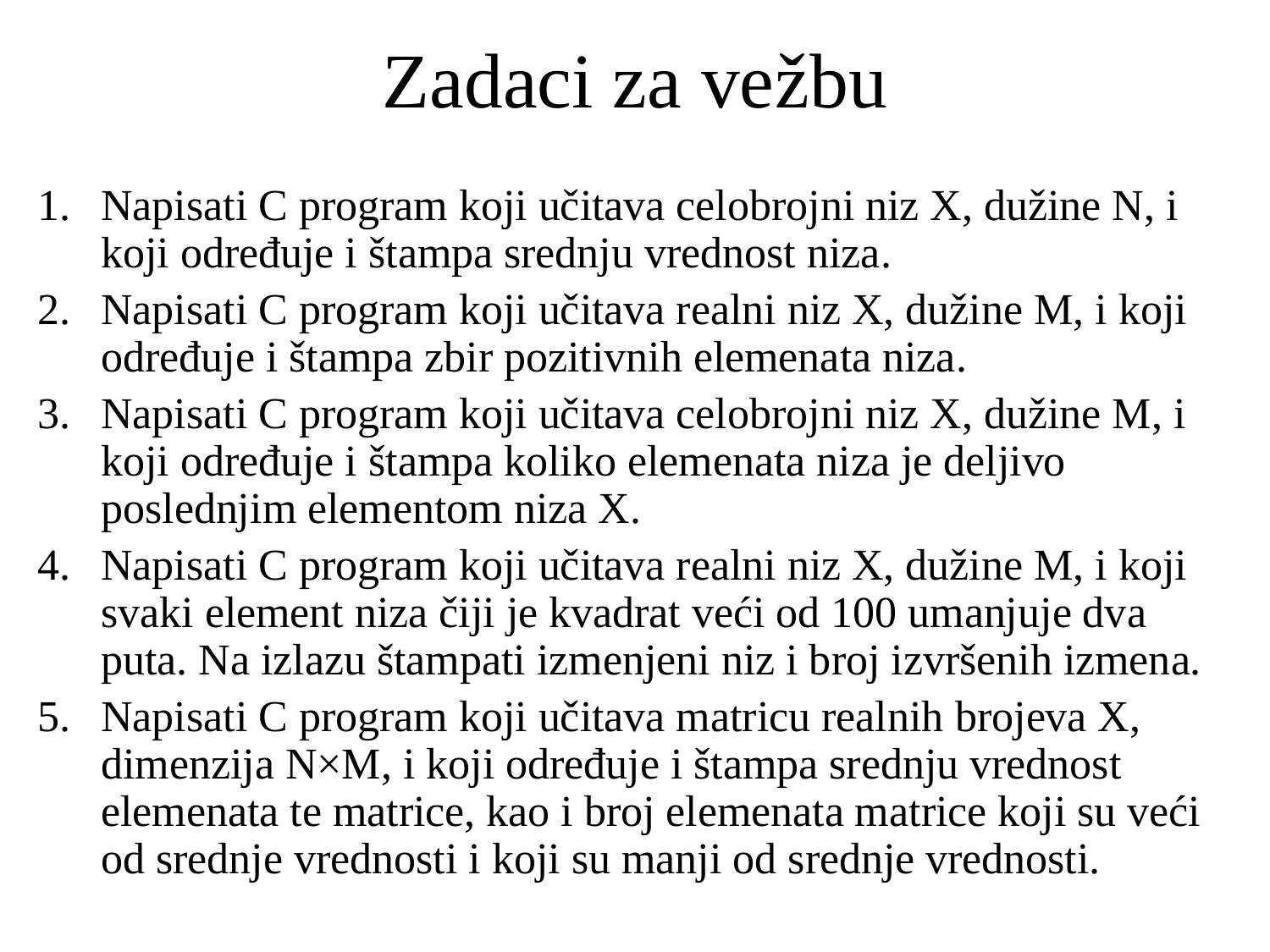

# Zadaci za vežbu
Napisati C program koji učitava celobrojni niz X, dužine N, i koji određuje i štampa srednju vrednost niza.
Napisati C program koji učitava realni niz X, dužine M, i koji određuje i štampa zbir pozitivnih elemenata niza.
Napisati C program koji učitava celobrojni niz X, dužine M, i koji određuje i štampa koliko elemenata niza je deljivo poslednjim elementom niza X.
Napisati C program koji učitava realni niz X, dužine M, i koji svaki element niza čiji je kvadrat veći od 100 umanjuje dva puta. Na izlazu štampati izmenjeni niz i broj izvršenih izmena.
Napisati C program koji učitava matricu realnih brojeva X, dimenzija N×M, i koji određuje i štampa srednju vrednost elemenata te matrice, kao i broj elemenata matrice koji su veći od srednje vrednosti i koji su manji od srednje vrednosti.